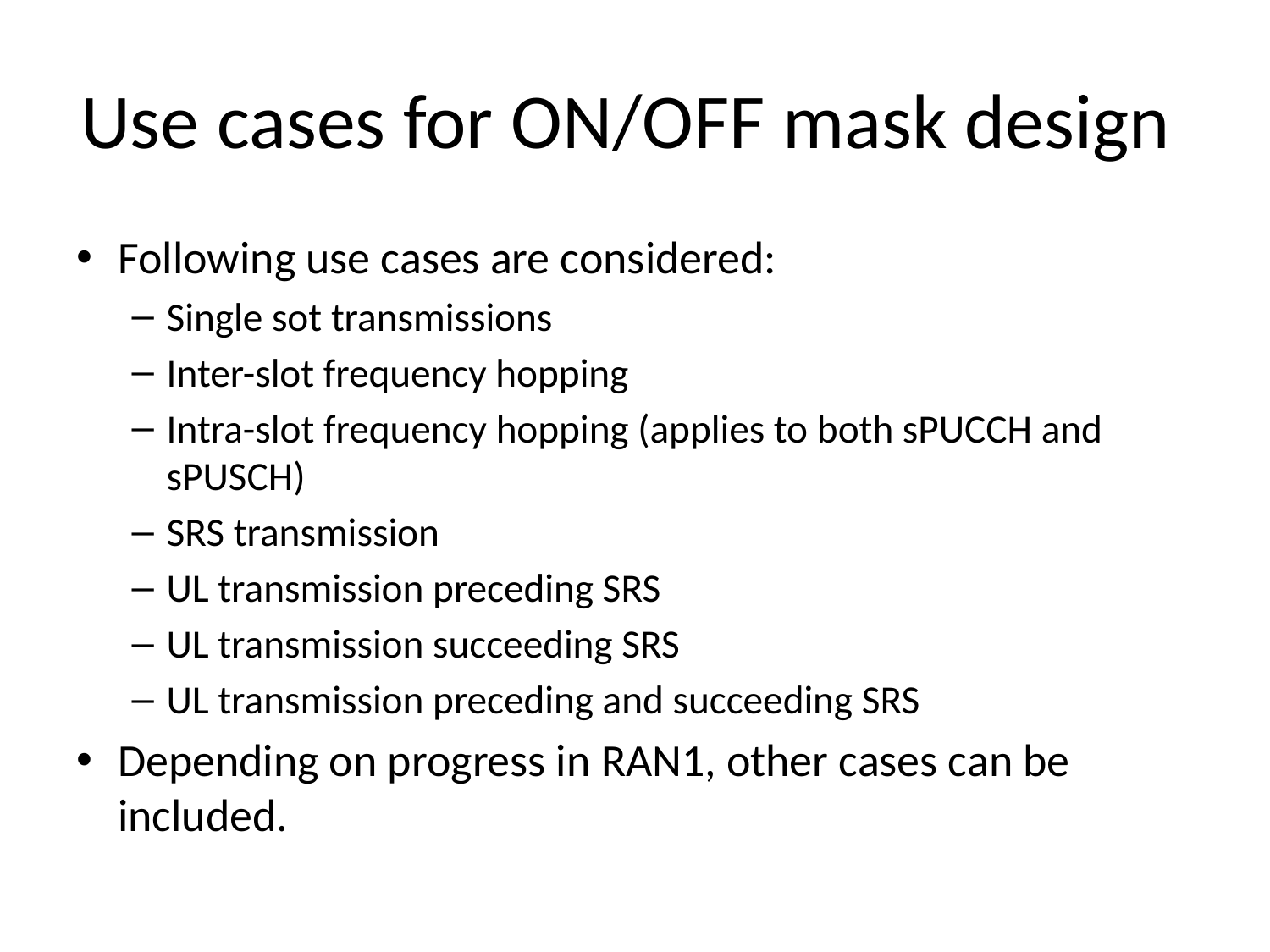

# Use cases for ON/OFF mask design
Following use cases are considered:
Single sot transmissions
Inter-slot frequency hopping
Intra-slot frequency hopping (applies to both sPUCCH and sPUSCH)
SRS transmission
UL transmission preceding SRS
UL transmission succeeding SRS
UL transmission preceding and succeeding SRS
Depending on progress in RAN1, other cases can be included.